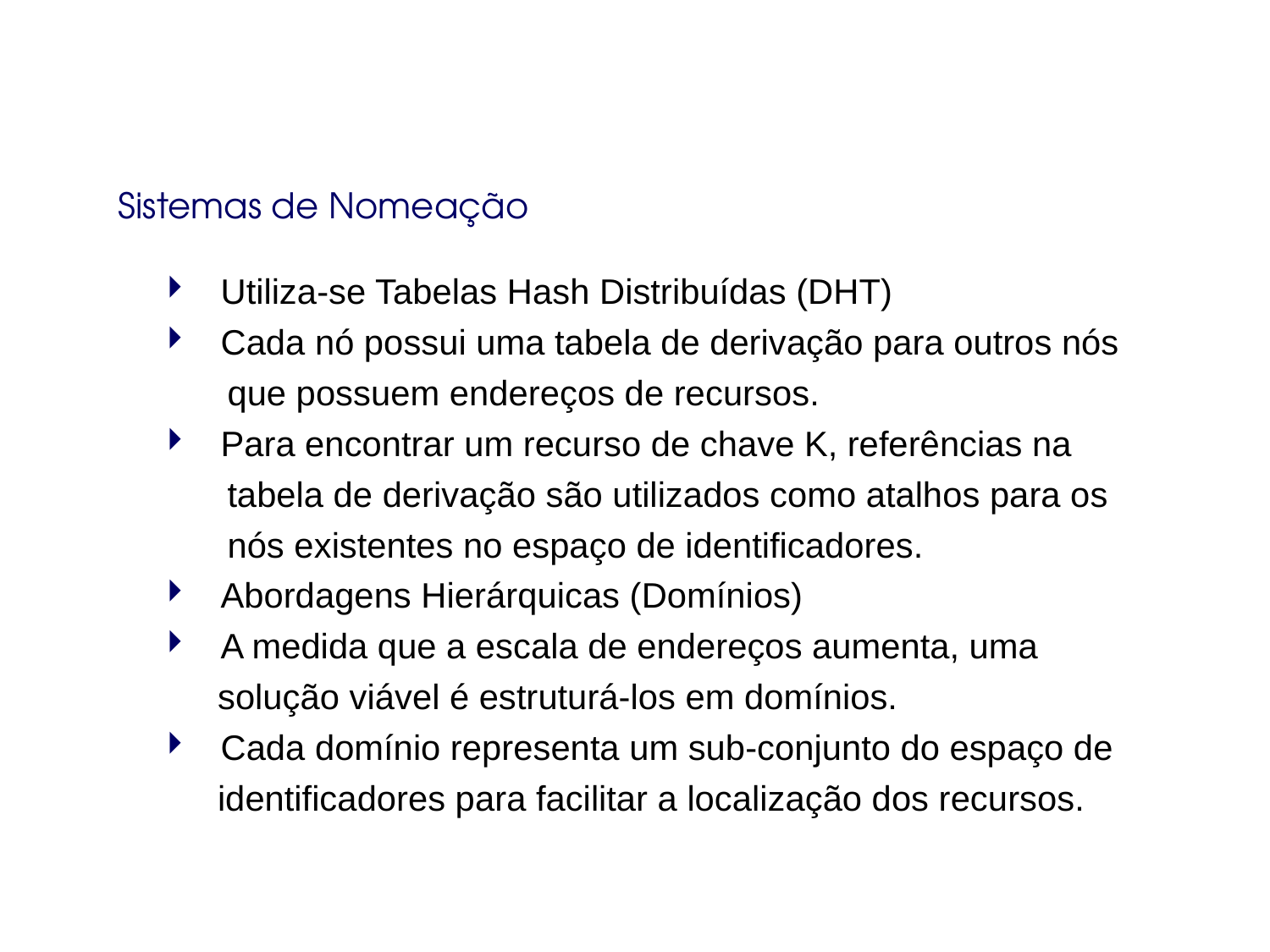

# Sistemas de Nomeação
Utiliza-se Tabelas Hash Distribuídas (DHT)
Cada nó possui uma tabela de derivação para outros nós
       que possuem endereços de recursos.
Para encontrar um recurso de chave K, referências na
       tabela de derivação são utilizados como atalhos para os
       nós existentes no espaço de identificadores.
Abordagens Hierárquicas (Domínios)
A medida que a escala de endereços aumenta, uma
      solução viável é estruturá-los em domínios.
Cada domínio representa um sub-conjunto do espaço de
      identificadores para facilitar a localização dos recursos.